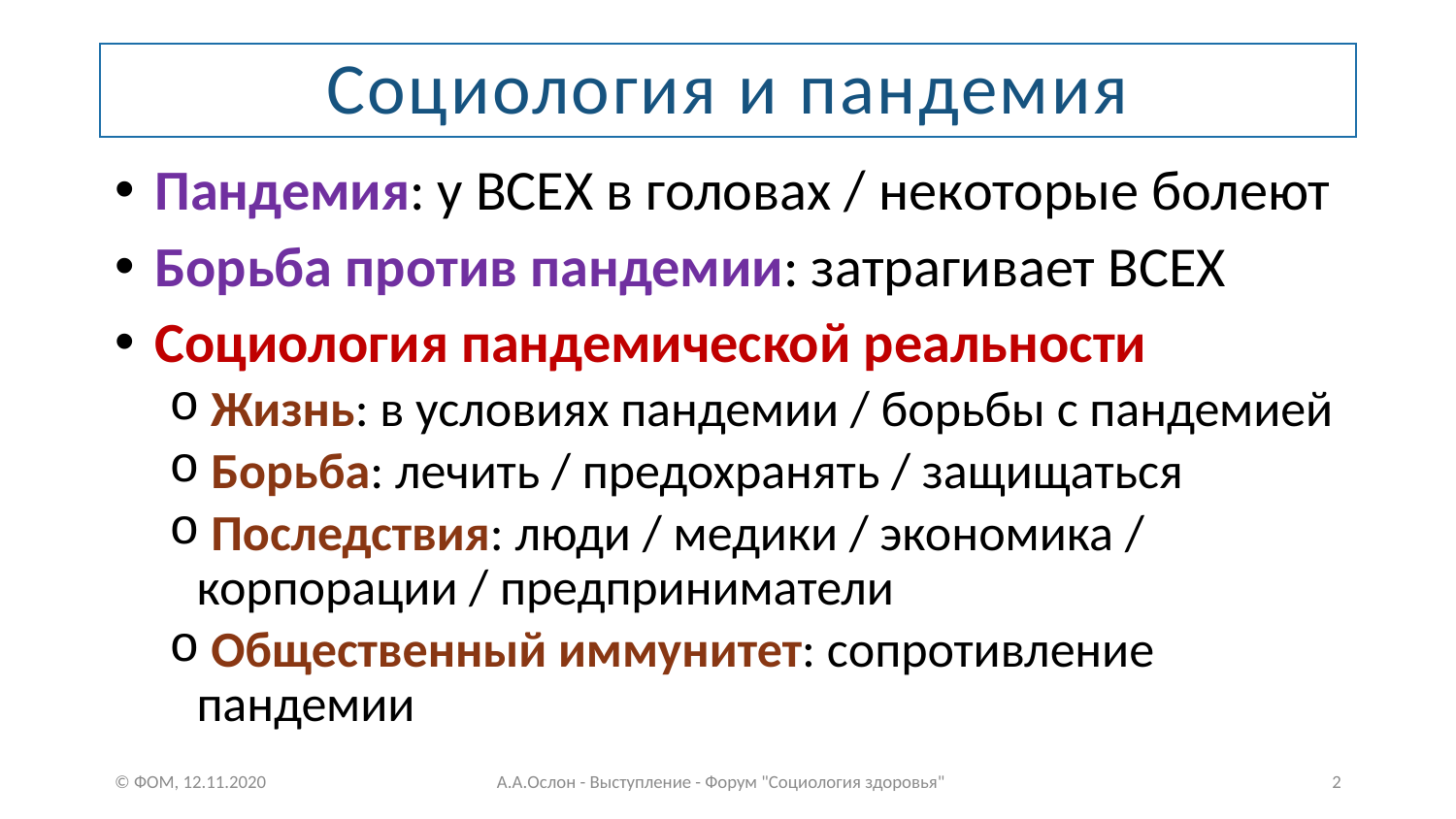

# Социология и пандемия
 Пандемия: у ВСЕХ в головах / некоторые болеют
 Борьба против пандемии: затрагивает ВСЕХ
 Социология пандемической реальности
 Жизнь: в условиях пандемии / борьбы с пандемией
 Борьба: лечить / предохранять / защищаться
 Последствия: люди / медики / экономика /  корпорации / предприниматели
 Общественный иммунитет: сопротивление пандемии
© ФОМ, 12.11.2020
А.А.Ослон - Выступление - Форум "Социология здоровья"
2